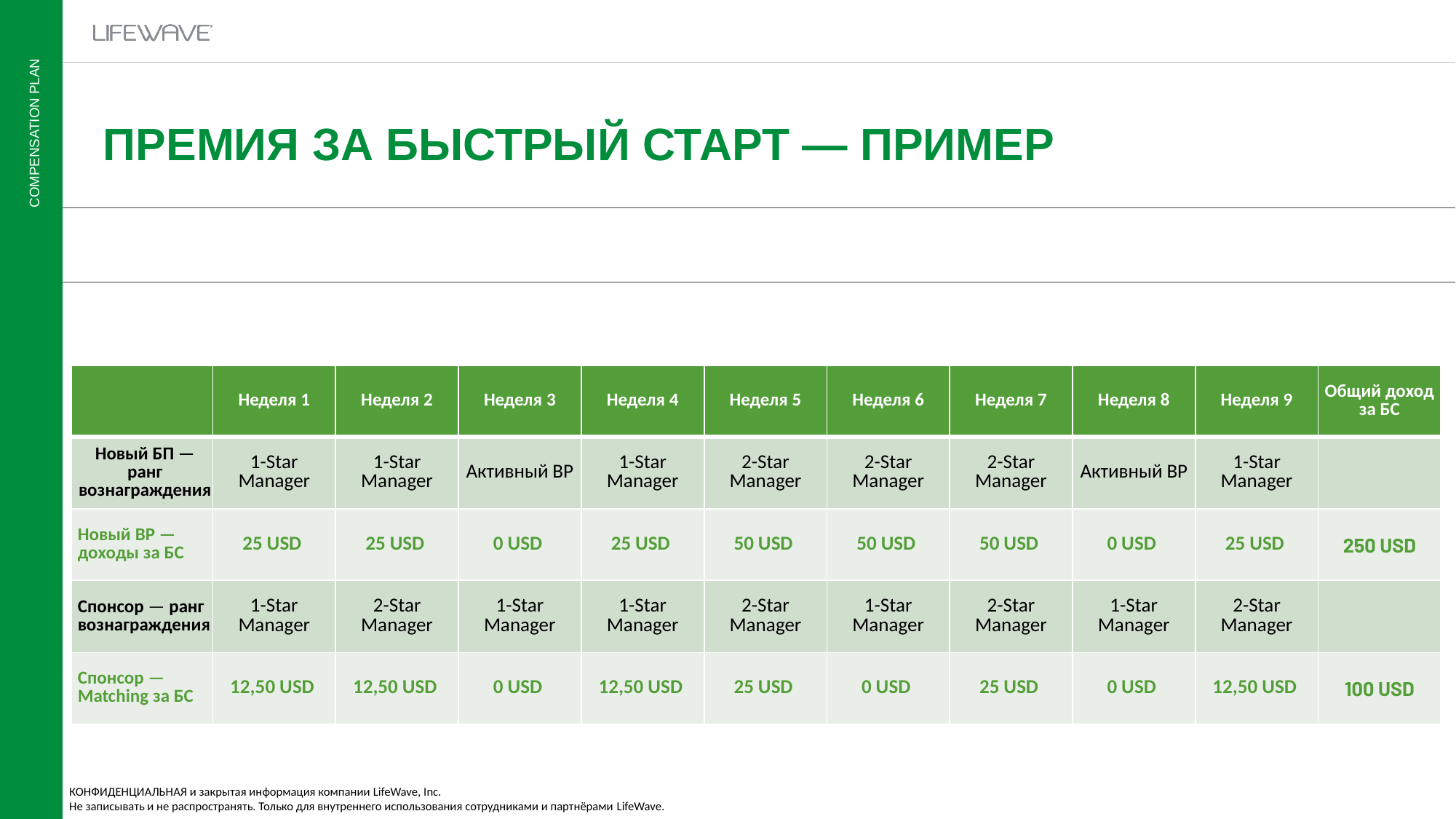

ПРЕМИЯ ЗА БЫСТРЫЙ СТАРТ — ПРИМЕР
|  | Неделя 1 | Неделя 2 | Неделя 3 | Неделя 4 | Неделя 5 | Неделя 6 | Неделя 7 | Неделя 8 | Неделя 9 | Общий доход за БС |
| --- | --- | --- | --- | --- | --- | --- | --- | --- | --- | --- |
| Новый БП — ранг вознаграждения | 1-Star Manager | 1-Star Manager | Активный BP | 1-Star Manager | 2-Star Manager | 2-Star Manager | 2-Star Manager | Активный BP | 1-Star Manager |  |
| Новый BP — доходы за БС | 25 USD | 25 USD | 0 USD | 25 USD | 50 USD | 50 USD | 50 USD | 0 USD | 25 USD | 250 USD |
| Спонсор — ранг вознаграждения | 1-Star Manager | 2-Star Manager | 1-Star Manager | 1-Star Manager | 2-Star Manager | 1-Star Manager | 2-Star Manager | 1-Star Manager | 2-Star Manager |  |
| Спонсор — Matching за БС | 12,50 USD | 12,50 USD | 0 USD | 12,50 USD | 25 USD | 0 USD | 25 USD | 0 USD | 12,50 USD | 100 USD |
КОНФИДЕНЦИАЛЬНАЯ и закрытая информация компании LifeWave, Inc.
Не записывать и не распространять. Только для внутреннего использования сотрудниками и партнёрами LifeWave.